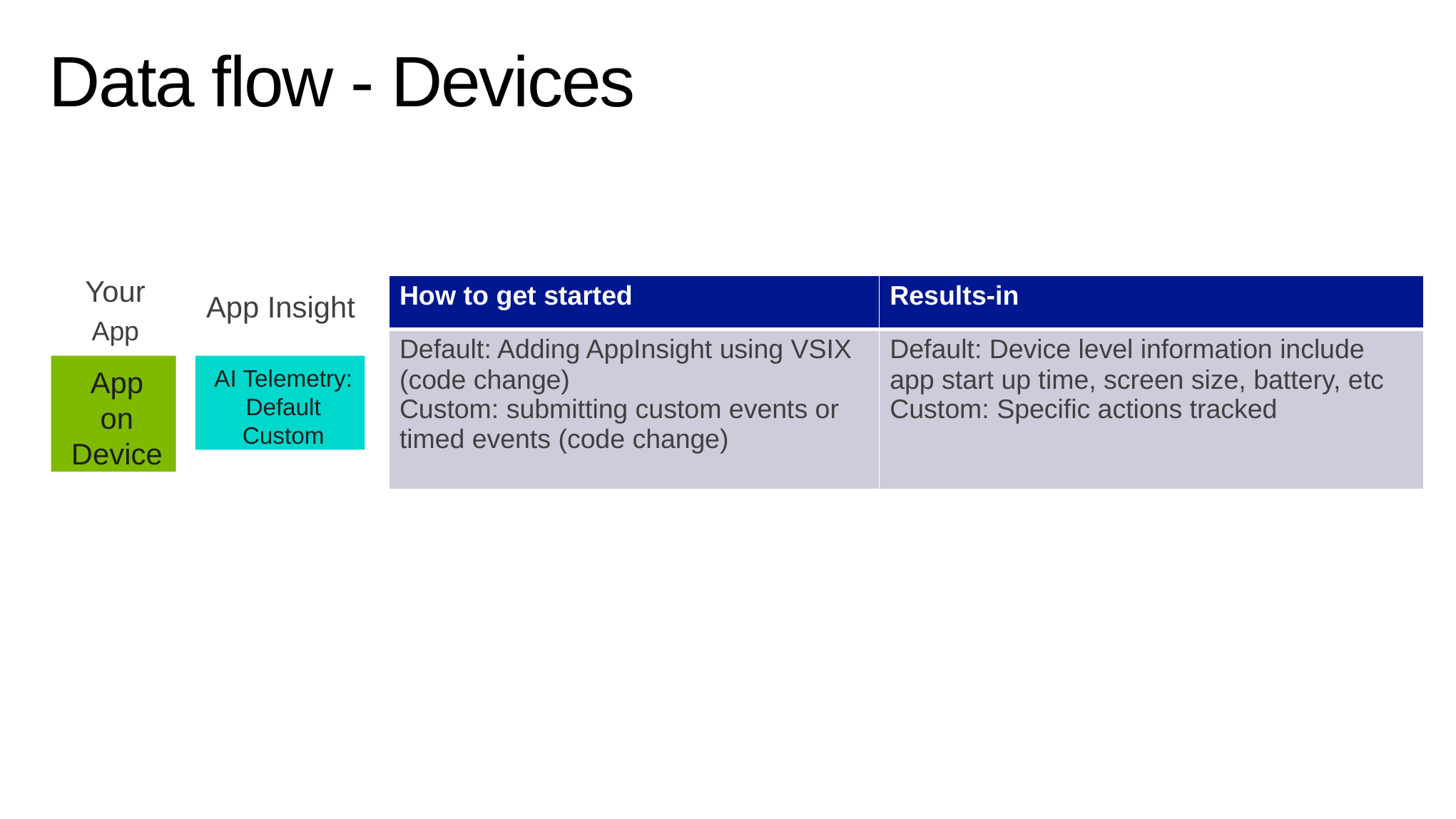

# Data flow - Devices
Your
App
| How to get started | Results-in |
| --- | --- |
| Default: Adding AppInsight using VSIX (code change) Custom: submitting custom events or timed events (code change) | Default: Device level information include app start up time, screen size, battery, etc Custom: Specific actions tracked |
App Insight
App
on
Device
AI Telemetry:
Default
Custom